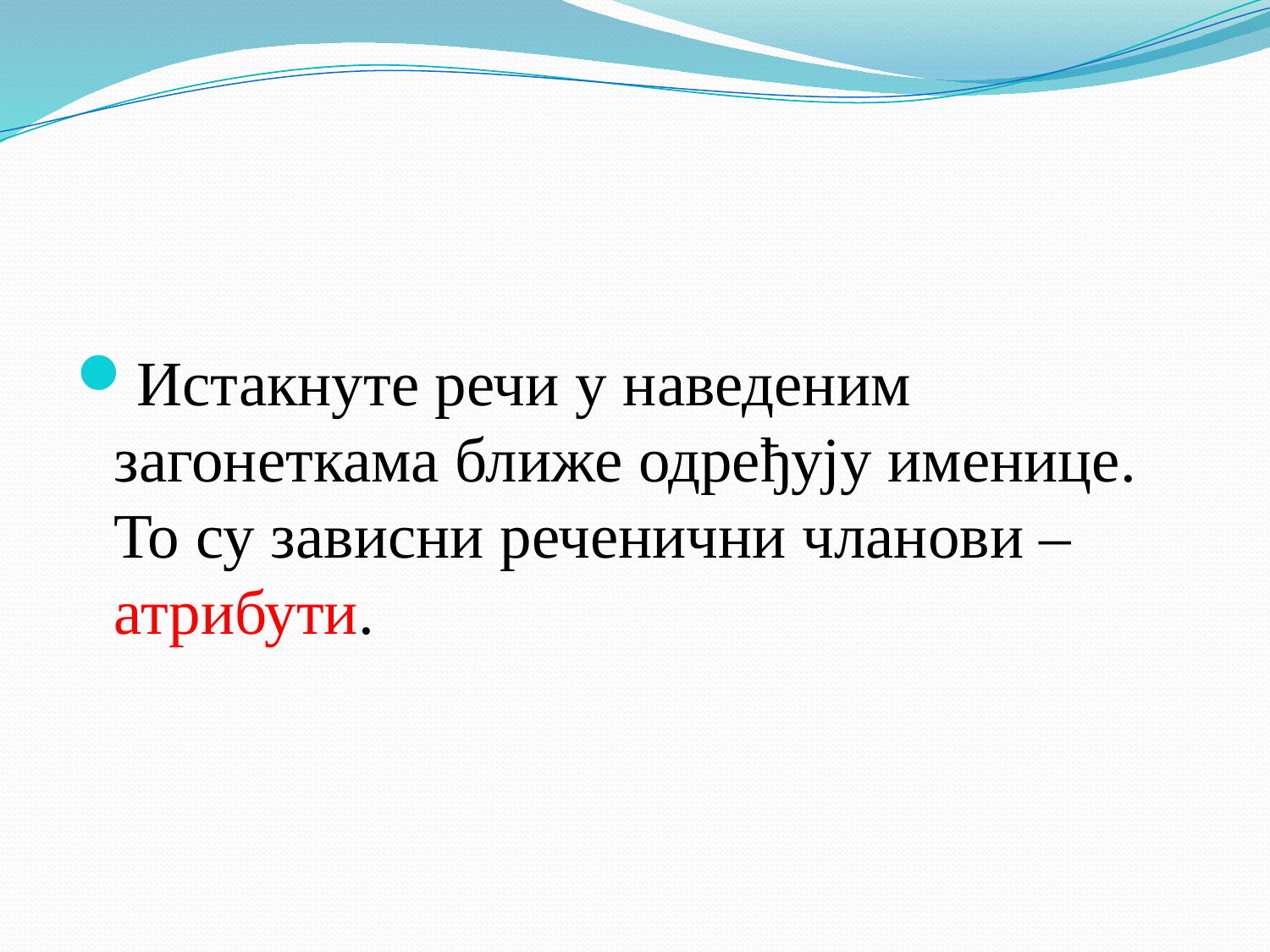

#

Истакнуте речи у наведеним загонеткама ближе одређују именице. То су зависни реченични чланови – атрибути.